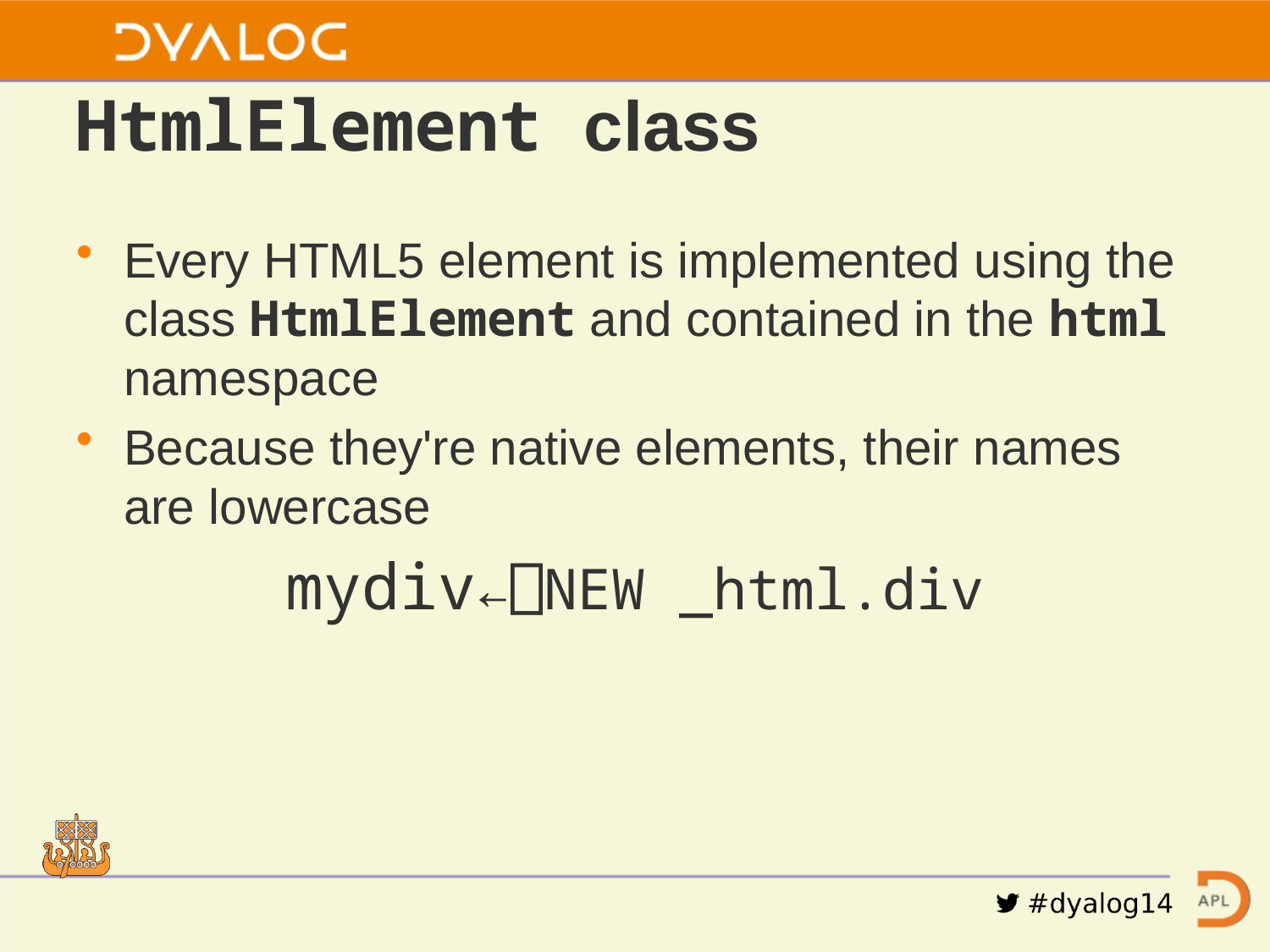

# HtmlElement class
Every HTML5 element is implemented using the class HtmlElement and contained in the html namespace
Because they're native elements, their names are lowercase
mydiv←⎕NEW _html.div